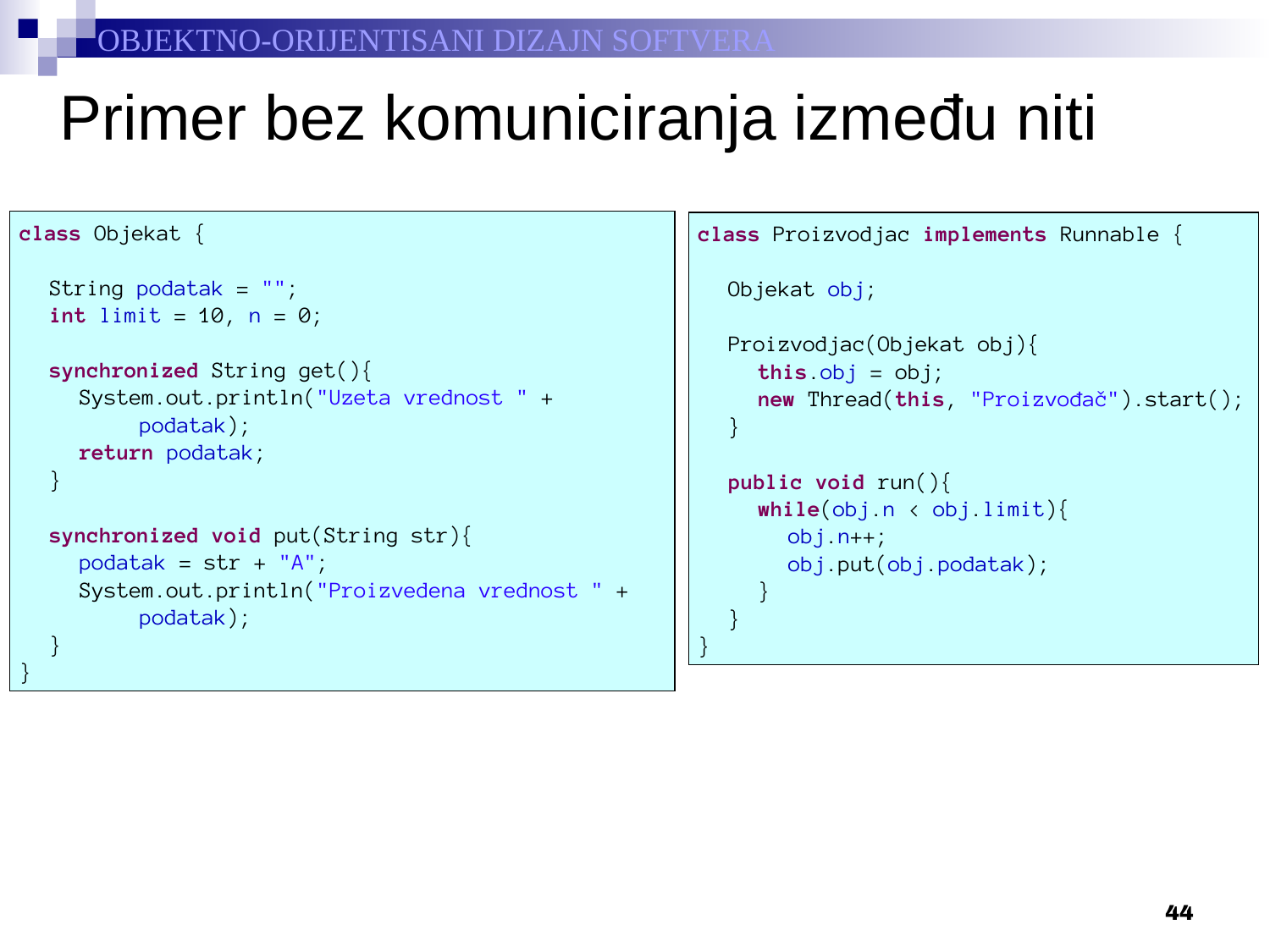

# Primer bez komuniciranja između niti
class Objekat {

	String podatak = "";
	int limit = 10, n = 0;

	synchronized String get(){
		System.out.println("Uzeta vrednost " +
				podatak);
		return podatak;
	}

	synchronized void put(String str){
		podatak = str + "A";
		System.out.println("Proizvedena vrednost " +
 				podatak);
	}
}
class Proizvodjac implements Runnable {

	Objekat obj;

	Proizvodjac(Objekat obj){
		this.obj = obj;
		new Thread(this, "Proizvođač").start();
	}

	public void run(){
		while(obj.n < obj.limit){
			obj.n++;
			obj.put(obj.podatak);
		}
	}
}
44